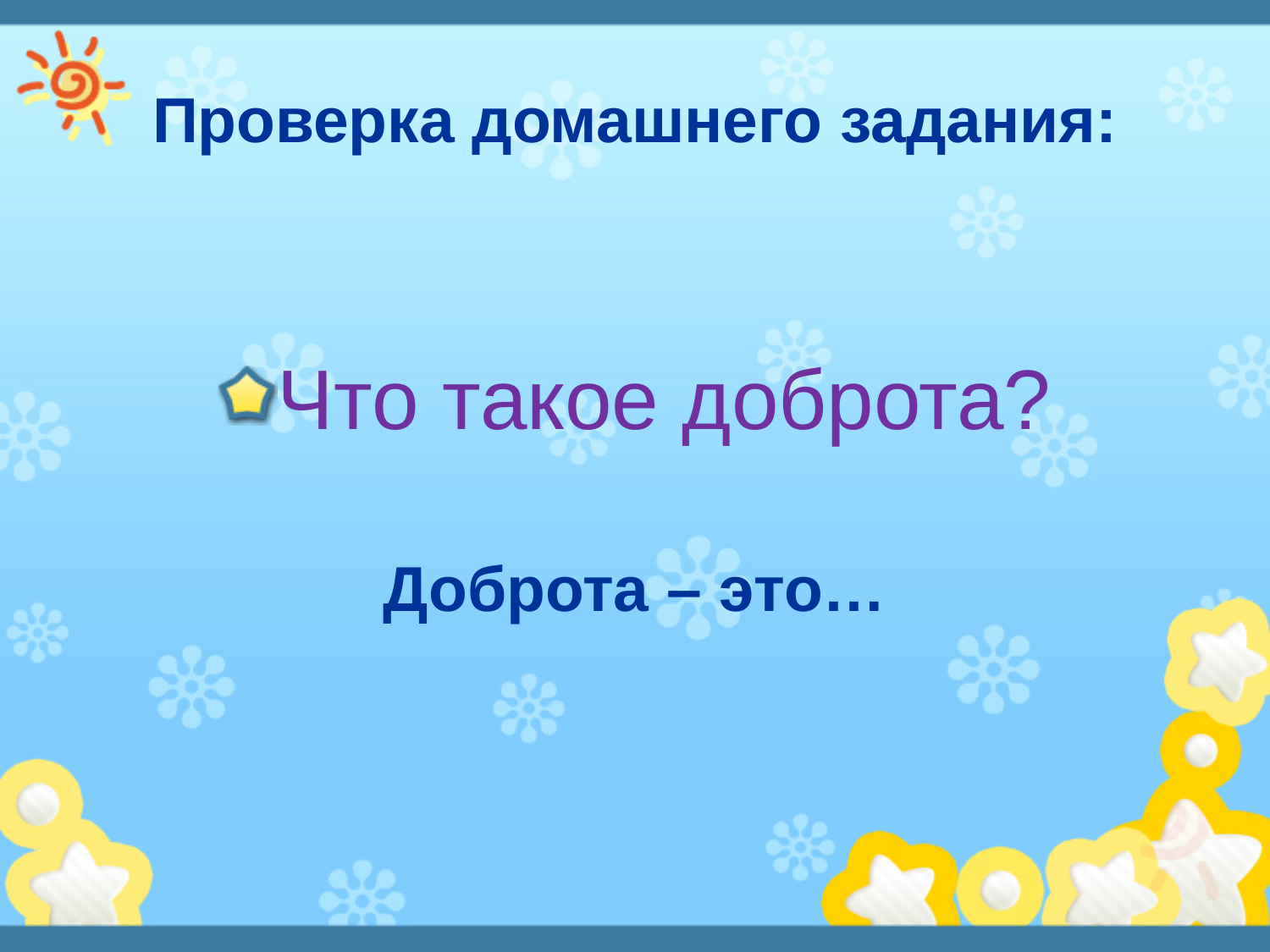

# Проверка домашнего задания:
Что такое доброта?

Доброта – это…